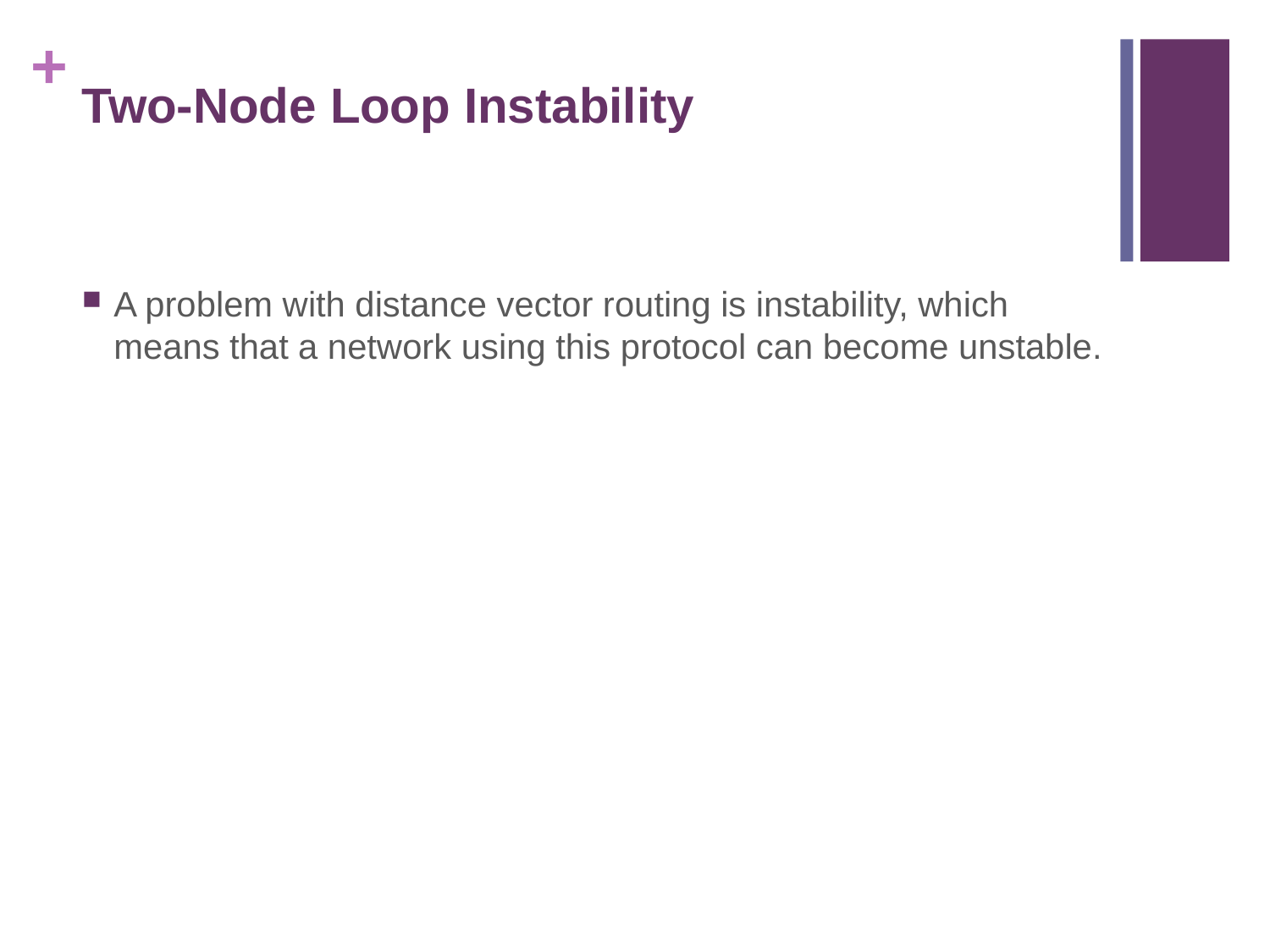

# Two-Node Loop Instability
A problem with distance vector routing is instability, which means that a network using this protocol can become unstable.